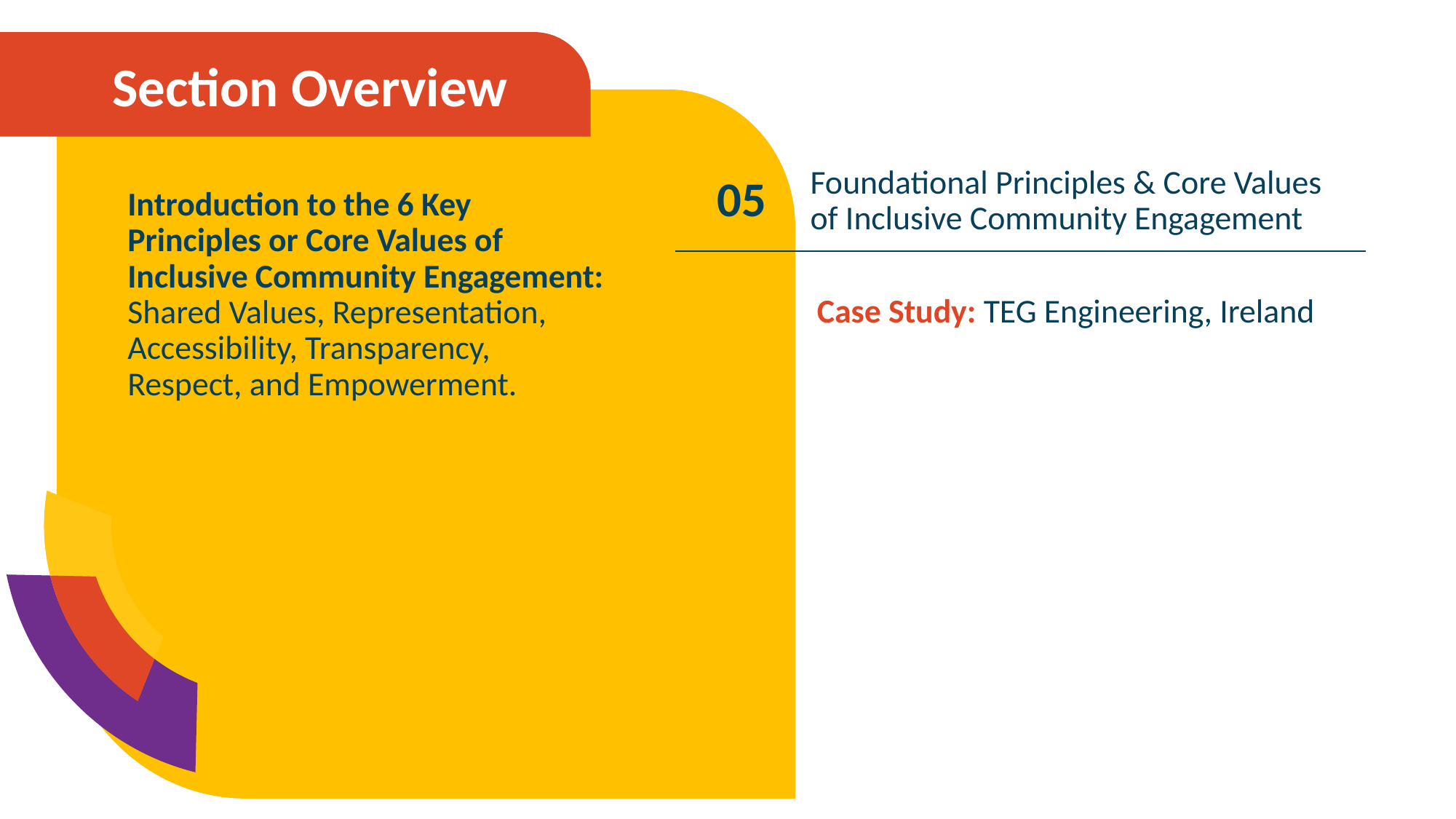

Section Overview
05
Foundational Principles & Core Values of Inclusive Community Engagement
Introduction to the 6 Key Principles or Core Values of Inclusive Community Engagement: Shared Values, Representation, Accessibility, Transparency, Respect, and Empowerment.

Case Study: TEG Engineering, Ireland